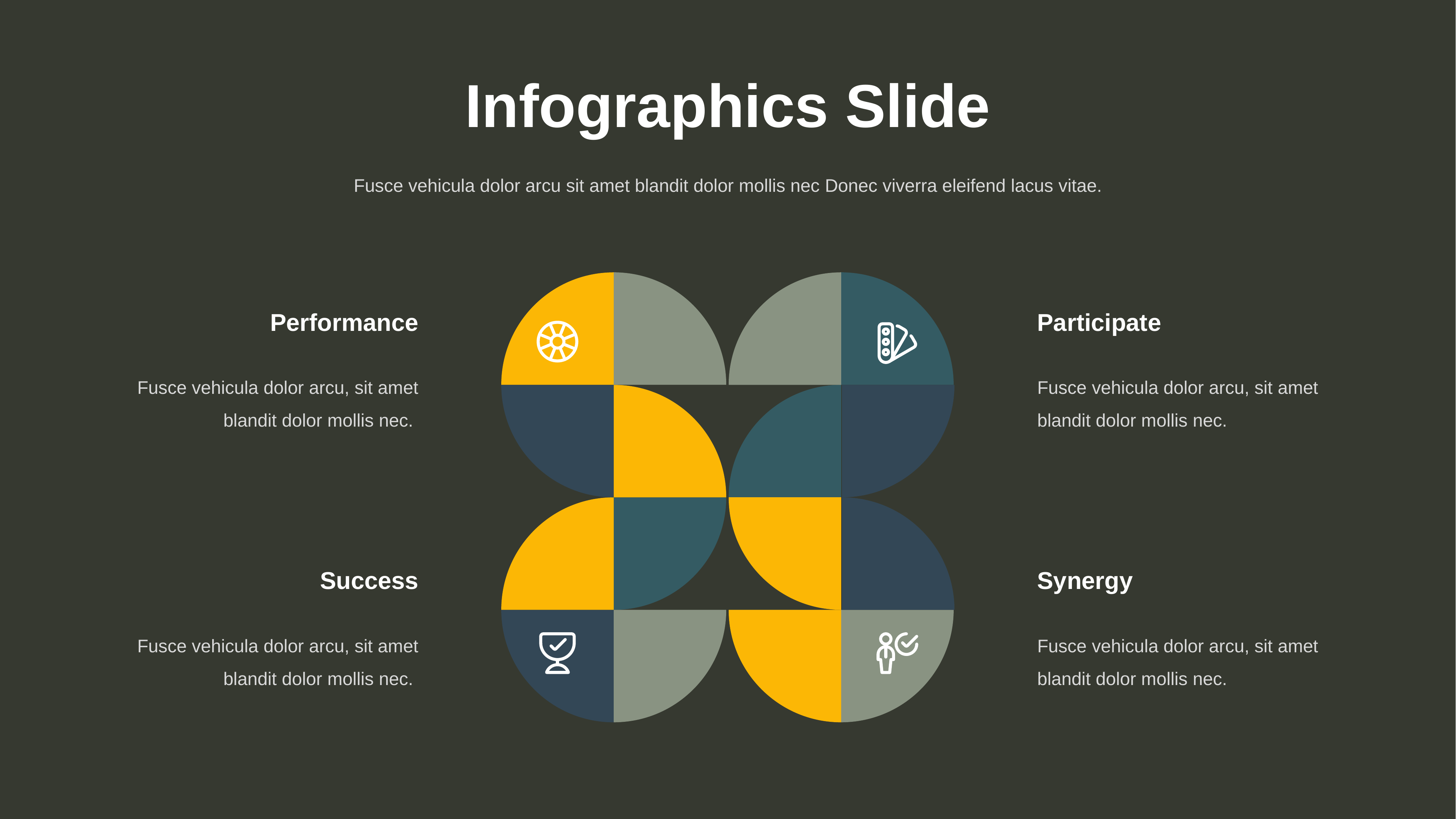

Infographics Slide
Fusce vehicula dolor arcu sit amet blandit dolor mollis nec Donec viverra eleifend lacus vitae.

Performance
Participate

Fusce vehicula dolor arcu, sit amet blandit dolor mollis nec.
Fusce vehicula dolor arcu, sit amet blandit dolor mollis nec.

Success
Synergy

Fusce vehicula dolor arcu, sit amet blandit dolor mollis nec.
Fusce vehicula dolor arcu, sit amet blandit dolor mollis nec.